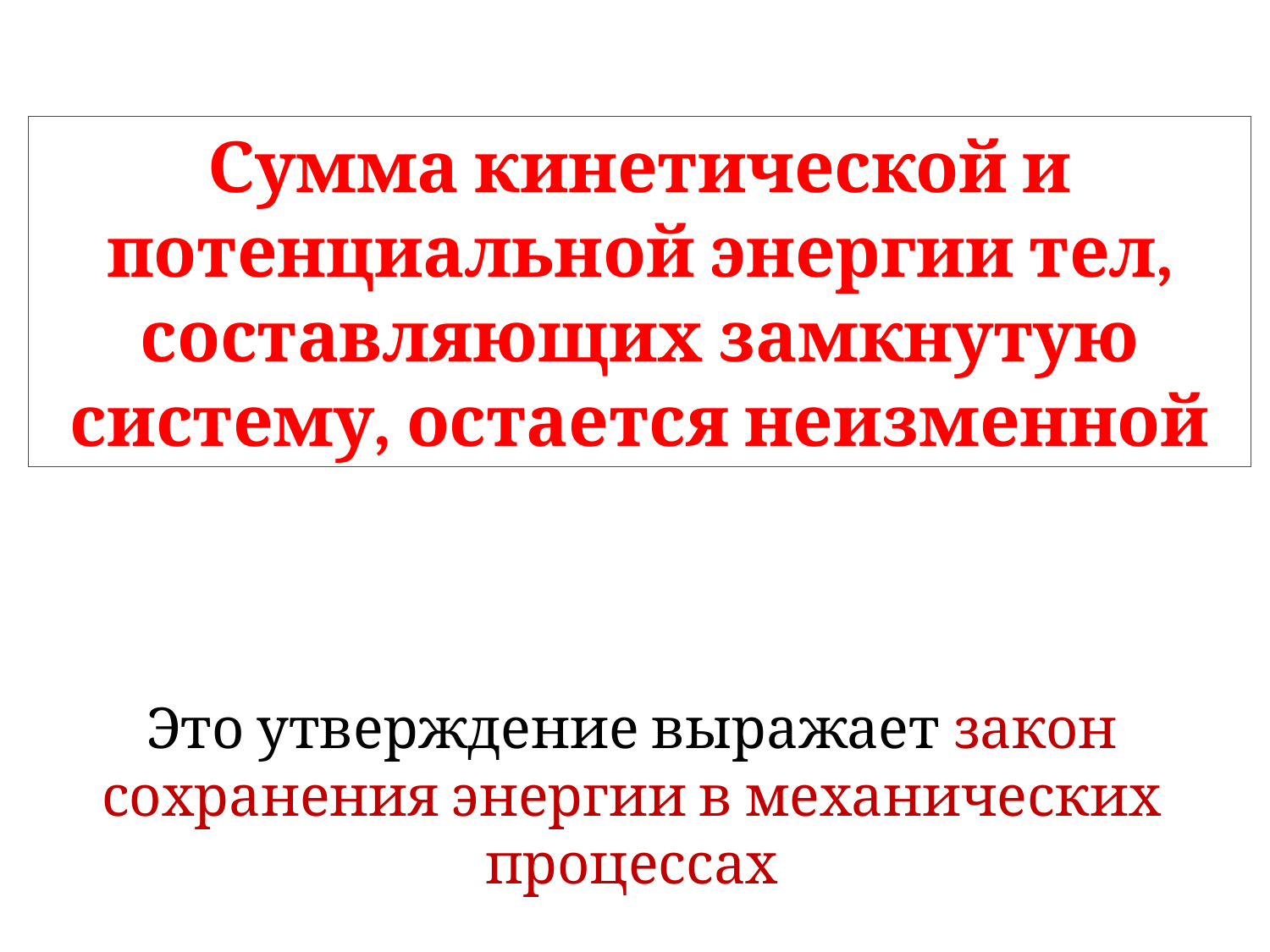

Сумма кинетической и потенциальной энергии тел, составляющих замкнутую систему, остается неизменной
Это утверждение выражает закон сохранения энергии в механических процессах